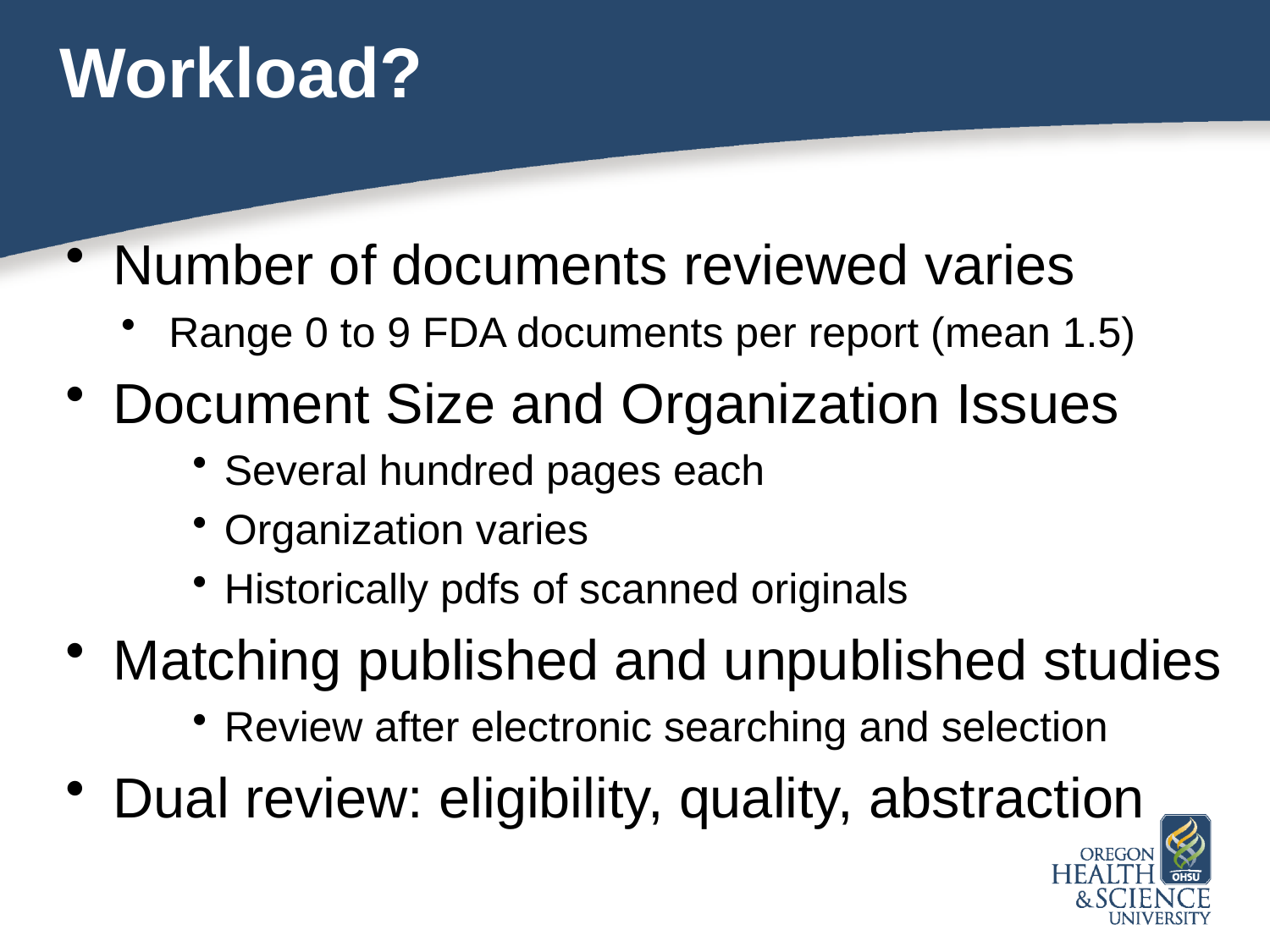

# Workload?
Number of documents reviewed varies
Range 0 to 9 FDA documents per report (mean 1.5)
Document Size and Organization Issues
Several hundred pages each
Organization varies
Historically pdfs of scanned originals
Matching published and unpublished studies
Review after electronic searching and selection
Dual review: eligibility, quality, abstraction